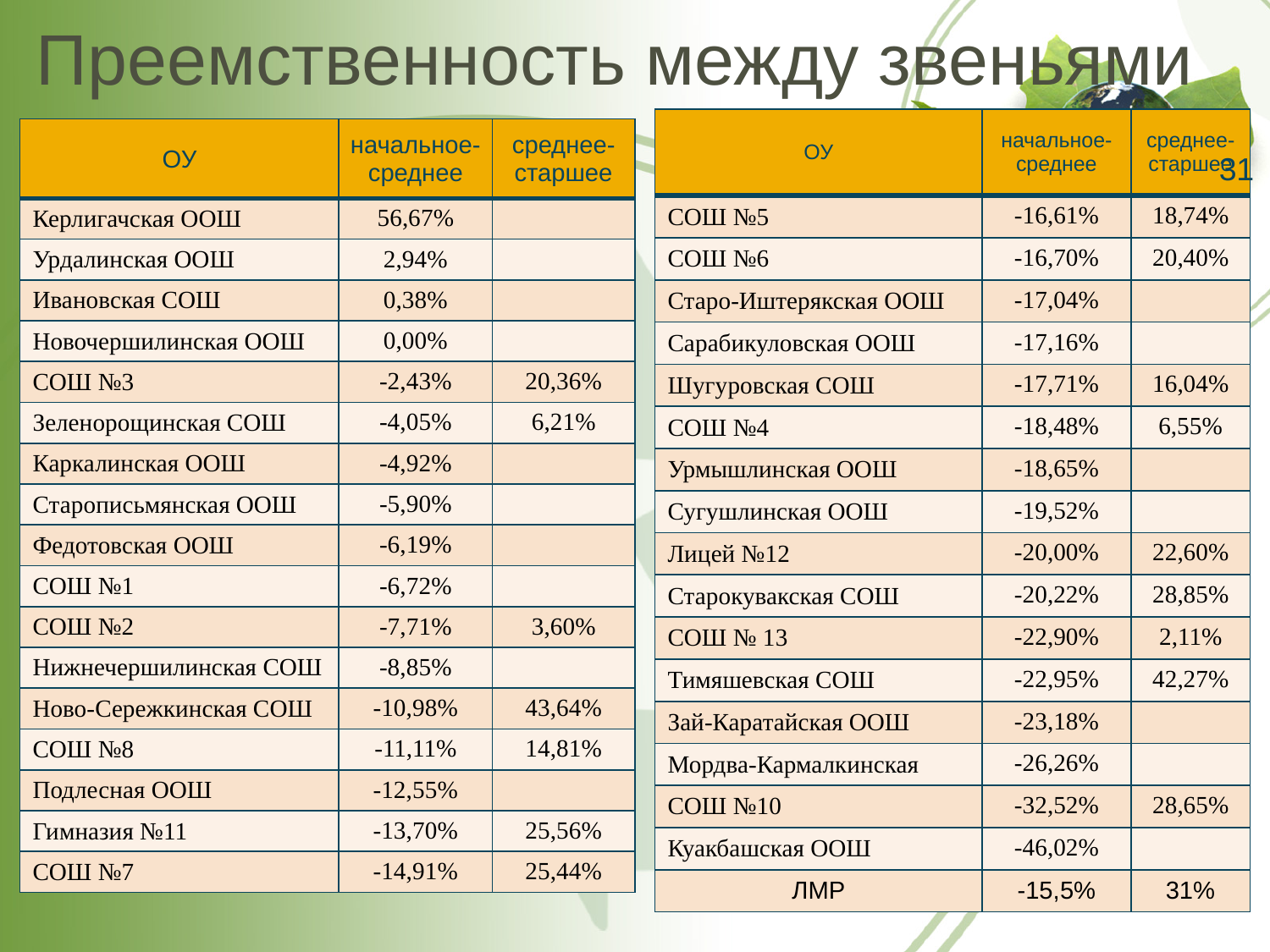

# Преемственность между звеньями
| ОУ | начальное-среднее | среднее-старшее |
| --- | --- | --- |
| СОШ №5 | -16,61% | 18,74% |
| СОШ №6 | -16,70% | 20,40% |
| Старо-Иштерякская ООШ | -17,04% |  |
| Сарабикуловская ООШ | -17,16% |  |
| Шугуровская СОШ | -17,71% | 16,04% |
| СОШ №4 | -18,48% | 6,55% |
| Урмышлинская ООШ | -18,65% |  |
| Сугушлинская ООШ | -19,52% |  |
| Лицей №12 | -20,00% | 22,60% |
| Старокувакская СОШ | -20,22% | 28,85% |
| СОШ № 13 | -22,90% | 2,11% |
| Тимяшевская СОШ | -22,95% | 42,27% |
| Зай-Каратайская ООШ | -23,18% |  |
| Мордва-Кармалкинская | -26,26% |  |
| СОШ №10 | -32,52% | 28,65% |
| Куакбашская ООШ | -46,02% |  |
| ЛМР | -15,5% | 31% |
| ОУ | начальное-среднее | среднее-старшее |
| --- | --- | --- |
| Керлигачская ООШ | 56,67% |  |
| Урдалинская ООШ | 2,94% |  |
| Ивановская СОШ | 0,38% |  |
| Новочершилинская ООШ | 0,00% |  |
| СОШ №3 | -2,43% | 20,36% |
| Зеленорощинская СОШ | -4,05% | 6,21% |
| Каркалинская ООШ | -4,92% |  |
| Старописьмянская ООШ | -5,90% |  |
| Федотовская ООШ | -6,19% |  |
| СОШ №1 | -6,72% |  |
| СОШ №2 | -7,71% | 3,60% |
| Нижнечершилинская СОШ | -8,85% |  |
| Ново-Сережкинская СОШ | -10,98% | 43,64% |
| СОШ №8 | -11,11% | 14,81% |
| Подлесная ООШ | -12,55% |  |
| Гимназия №11 | -13,70% | 25,56% |
| СОШ №7 | -14,91% | 25,44% |
31